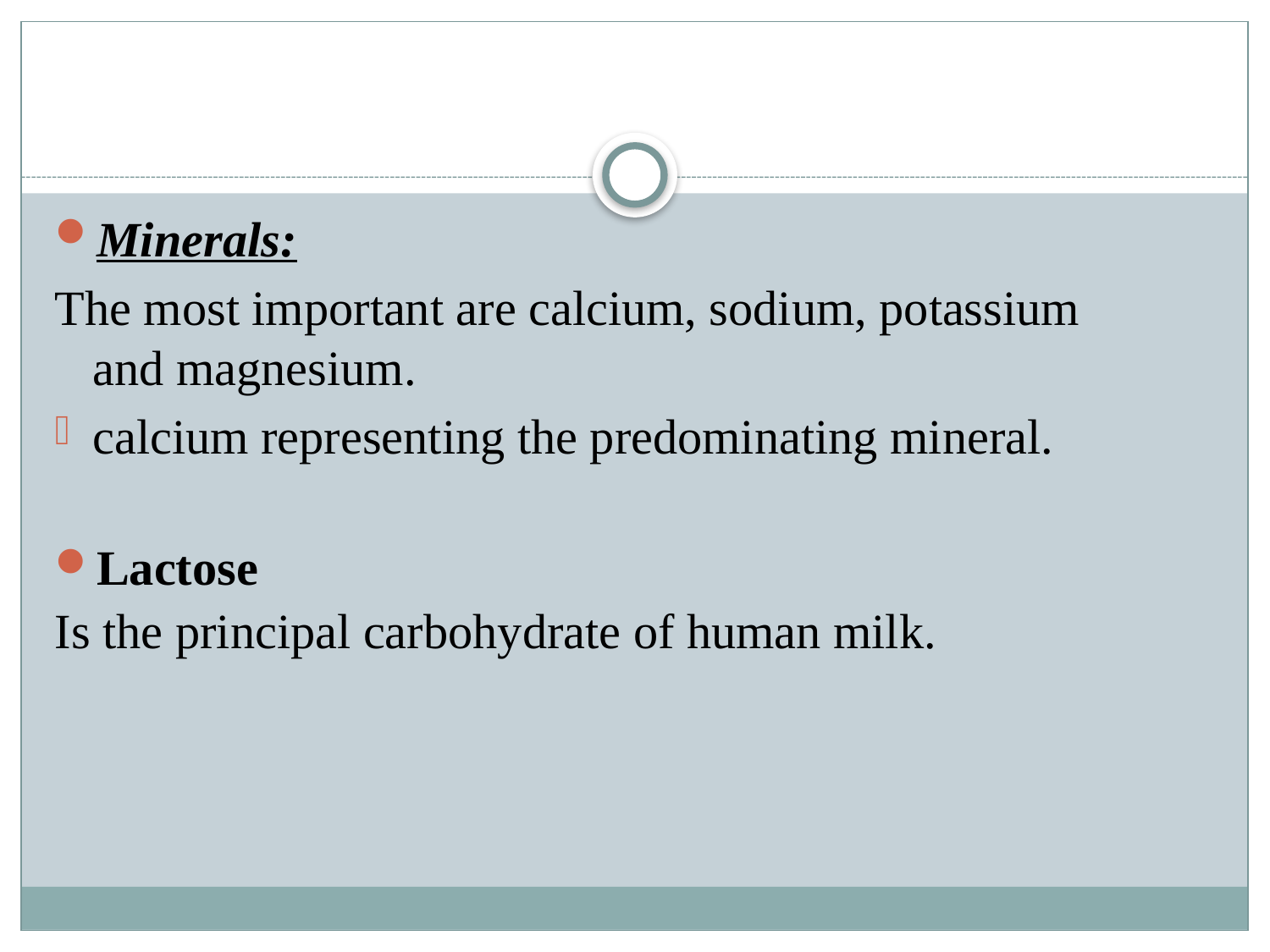

Minerals:
The most important are calcium, sodium, potassium and magnesium.
calcium representing the predominating mineral.

Lactose
Is the principal carbohydrate of human milk.